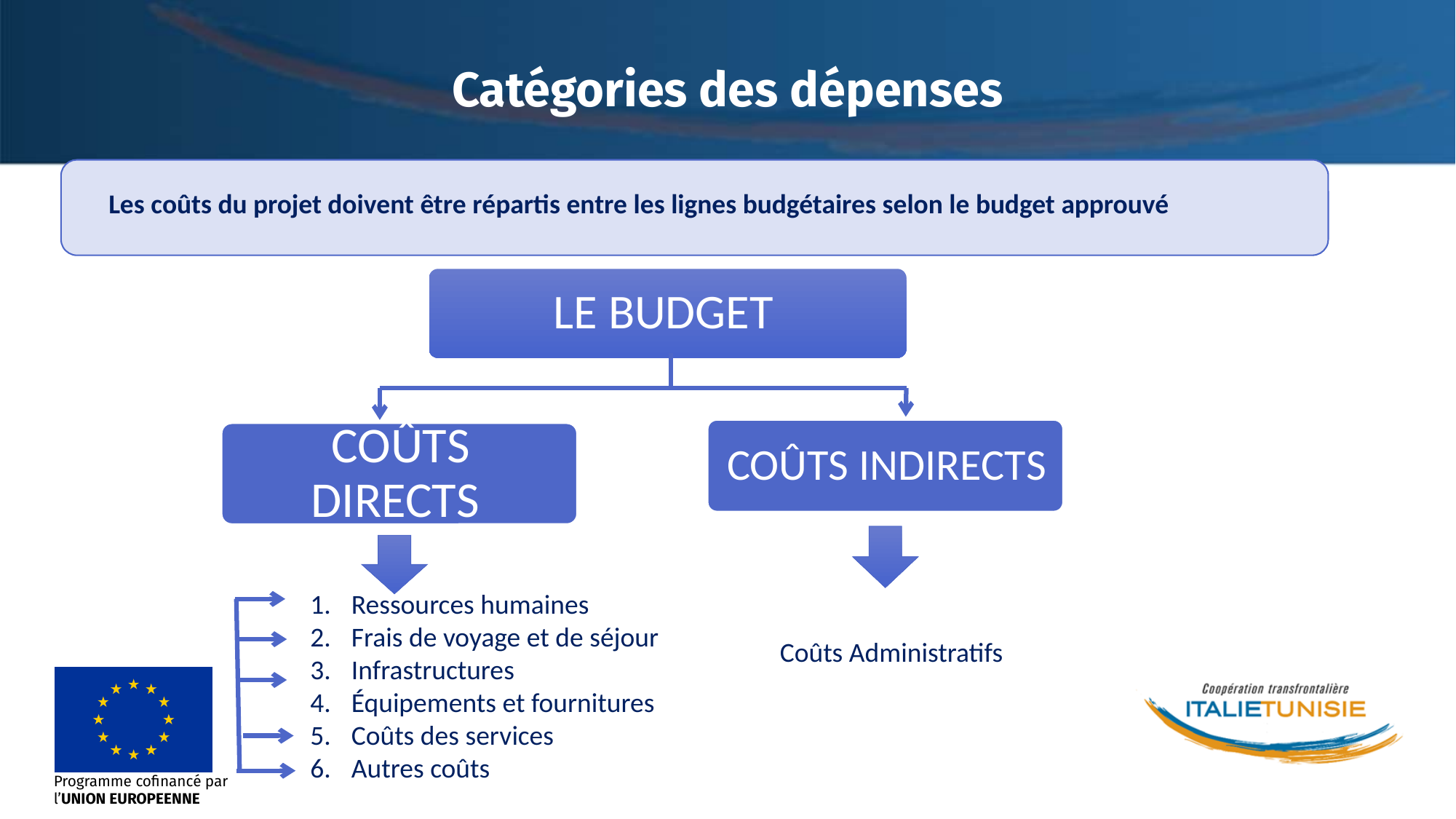

Catégories des dépenses

Les coûts du projet doivent être répartis entre les lignes budgétaires selon le budget approuvé
LE BUDGET
COÛTS INDIRECTS
COÛTS DIRECTS

Ressources humaines
Frais de voyage et de séjour
Infrastructures
Équipements et fournitures
Coûts des services
Autres coûts
Coûts Administratifs